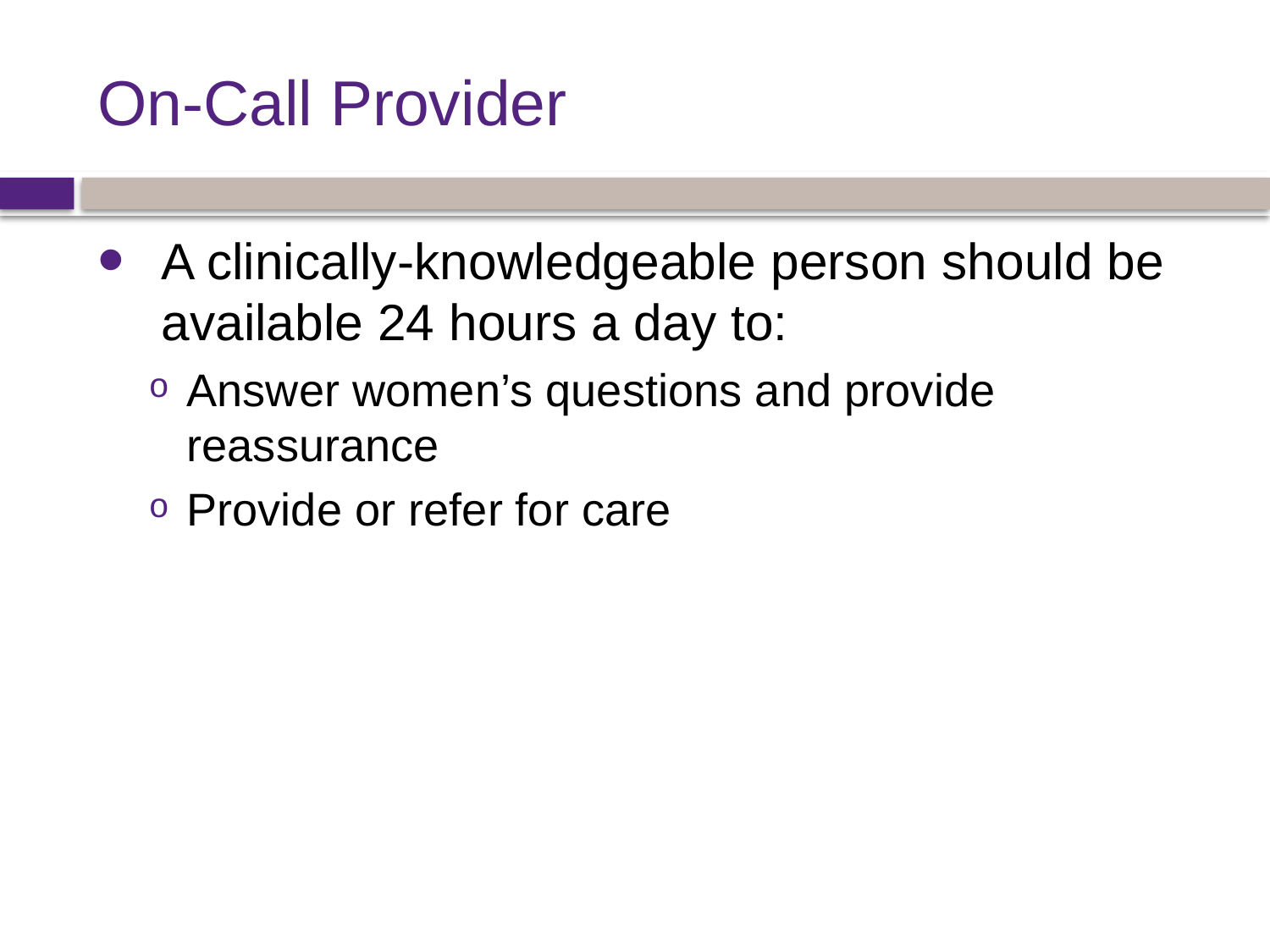

# On-Call Provider
A clinically-knowledgeable person should be available 24 hours a day to:
Answer women’s questions and provide reassurance
Provide or refer for care